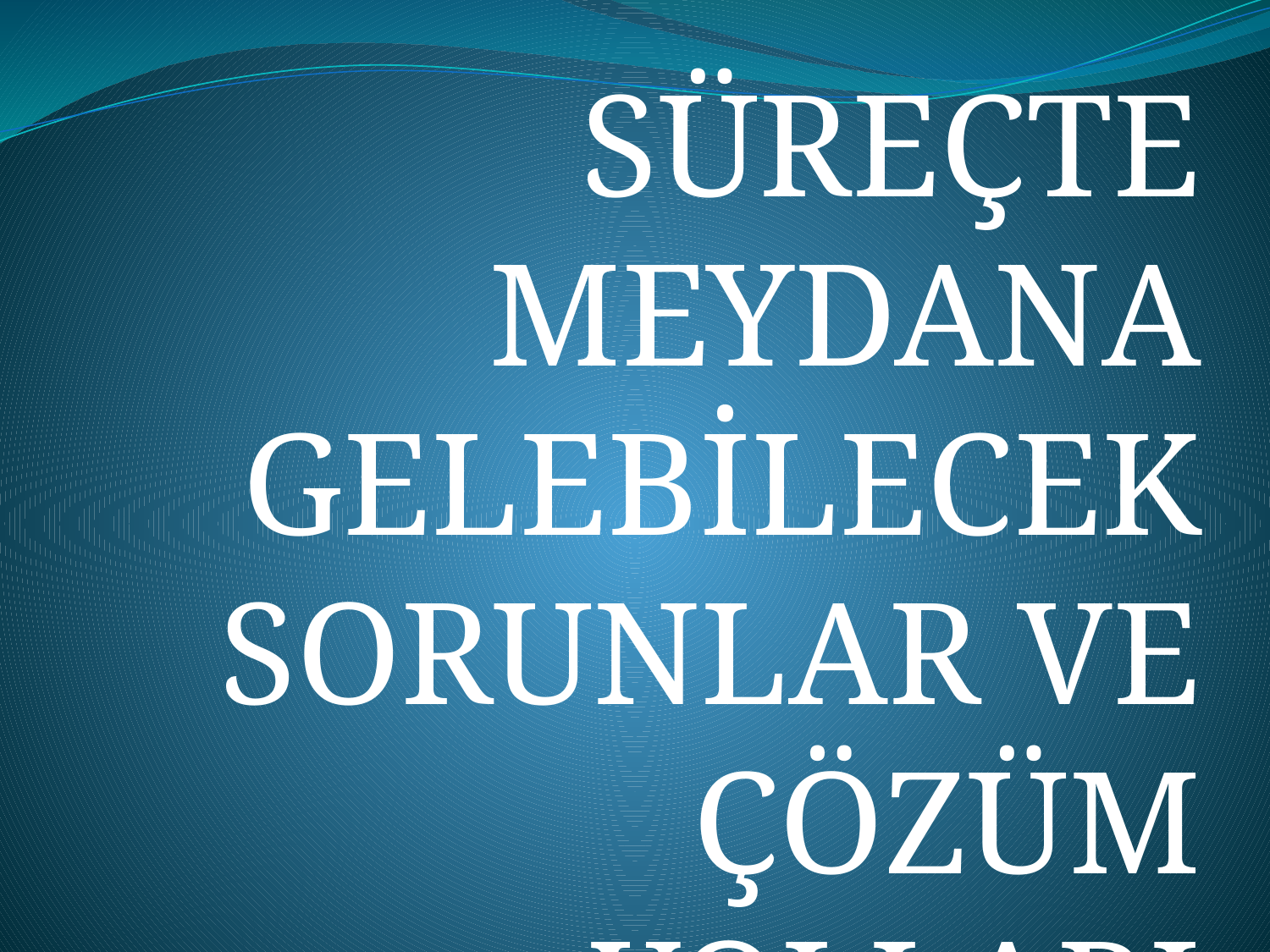

SÜREÇTE MEYDANA GELEBİLECEK SORUNLAR VE ÇÖZÜM YOLLARI